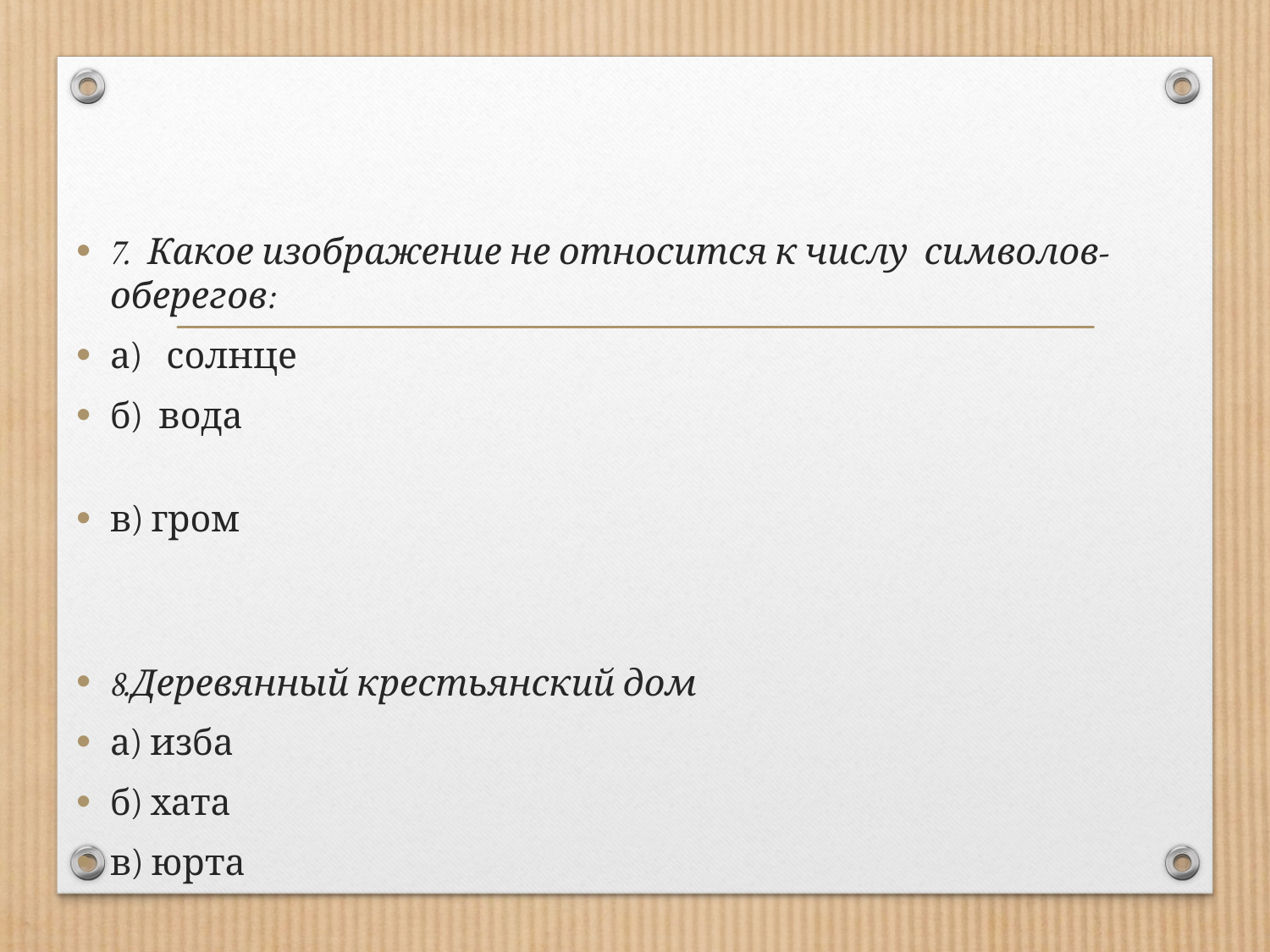

#
7.  Какое изображение не относится к числу  символов-оберегов:
а)   солнце
б)  вода
в) гром

8.Деревянный крестьянский дом
а) изба
б) хата
в) юрта